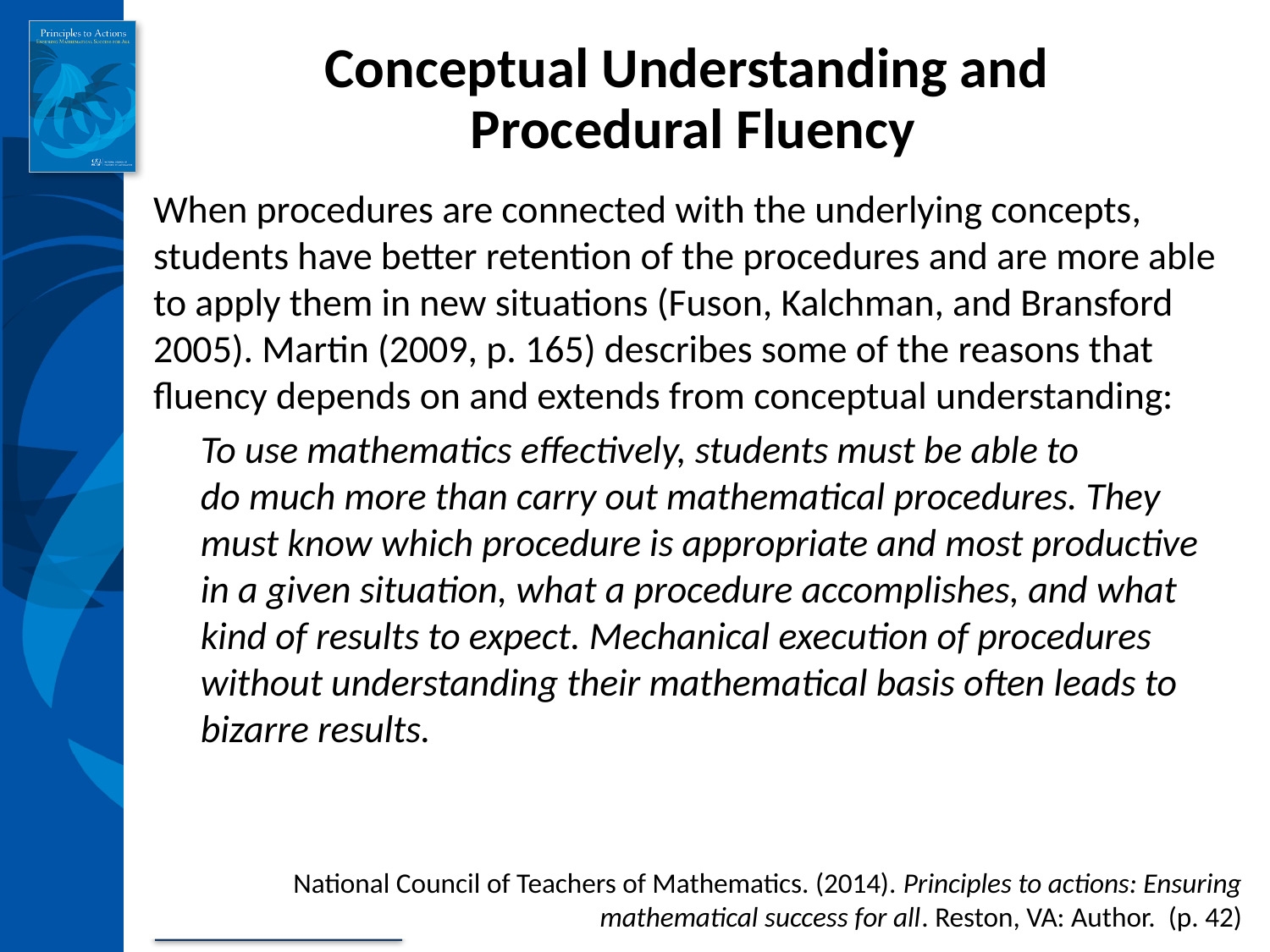

# Conceptual Understanding and Procedural Fluency
When procedures are connected with the underlying concepts, students have better retention of the procedures and are more able to apply them in new situations (Fuson, Kalchman, and Bransford 2005). Martin (2009, p. 165) describes some of the reasons that fluency depends on and extends from conceptual understanding:
To use mathematics effectively, students must be able to
do much more than carry out mathematical procedures. They must know which procedure is appropriate and most productive
in a given situation, what a procedure accomplishes, and what kind of results to expect. Mechanical execution of procedures without understanding their mathematical basis often leads to bizarre results.

National Council of Teachers of Mathematics. (2014). Principles to actions: Ensuring mathematical success for all. Reston, VA: Author.  (p. 42)